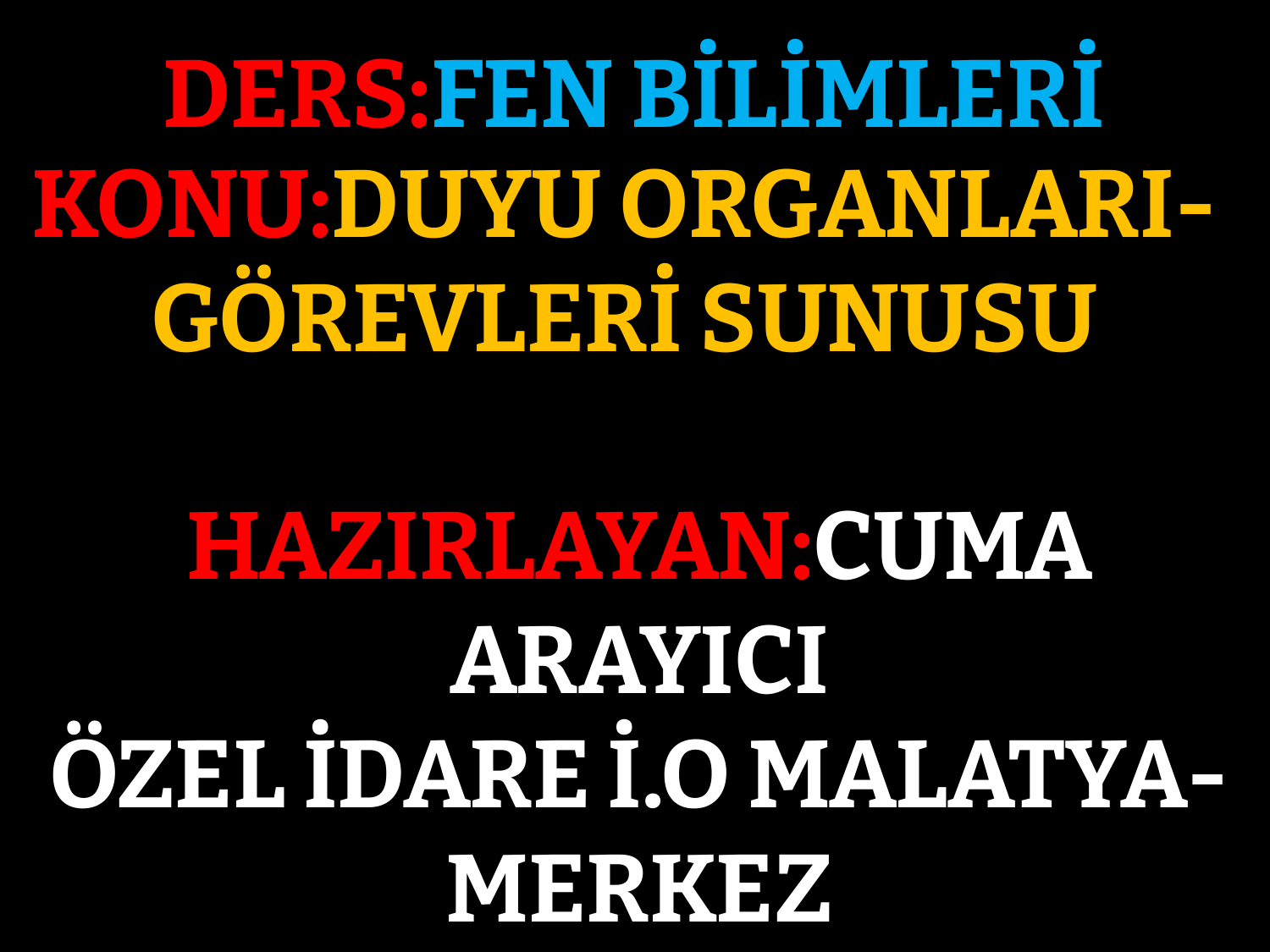

DERS:FEN BİLİMLERİ
KONU:DUYU ORGANLARI-GÖREVLERİ SUNUSU
HAZIRLAYAN:CUMA ARAYICI
ÖZEL İDARE İ.O MALATYA-MERKEZ